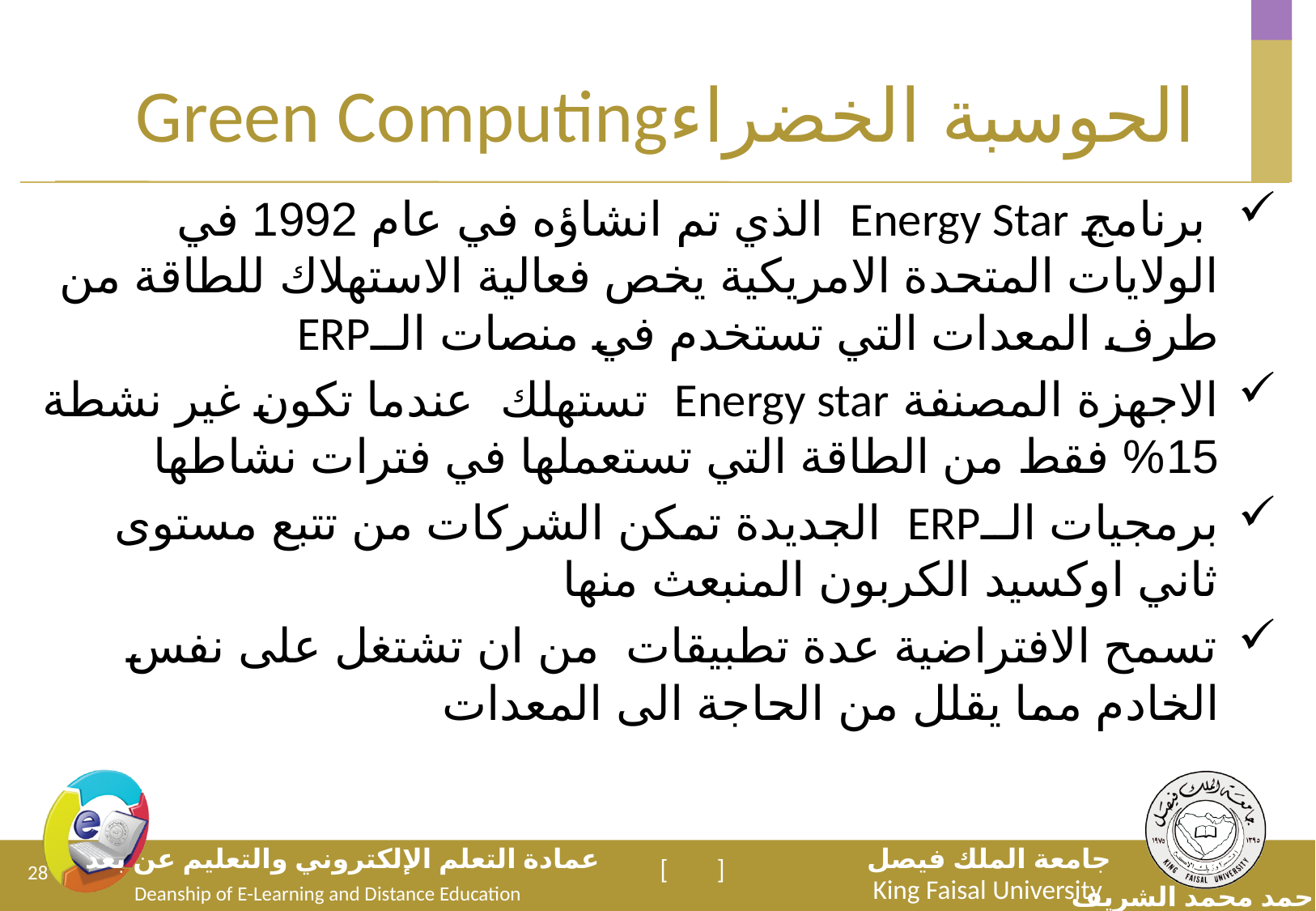

# Green Computingالحوسبة الخضراء
 برنامج Energy Star  الذي تم انشاؤه في عام 1992 في الولايات المتحدة الامريكية يخص فعالية الاستهلاك للطاقة من طرف المعدات التي تستخدم في منصات الــERP
الاجهزة المصنفة Energy star  تستهلك  عندما تكون غير نشطة 15% فقط من الطاقة التي تستعملها في فترات نشاطها
برمجيات الــERP  الجديدة تمكن الشركات من تتبع مستوى ثاني اوكسيد الكربون المنبعث منها
تسمح الافتراضية عدة تطبيقات  من ان تشتغل على نفس الخادم مما يقلل من الحاجة الى المعدات
28